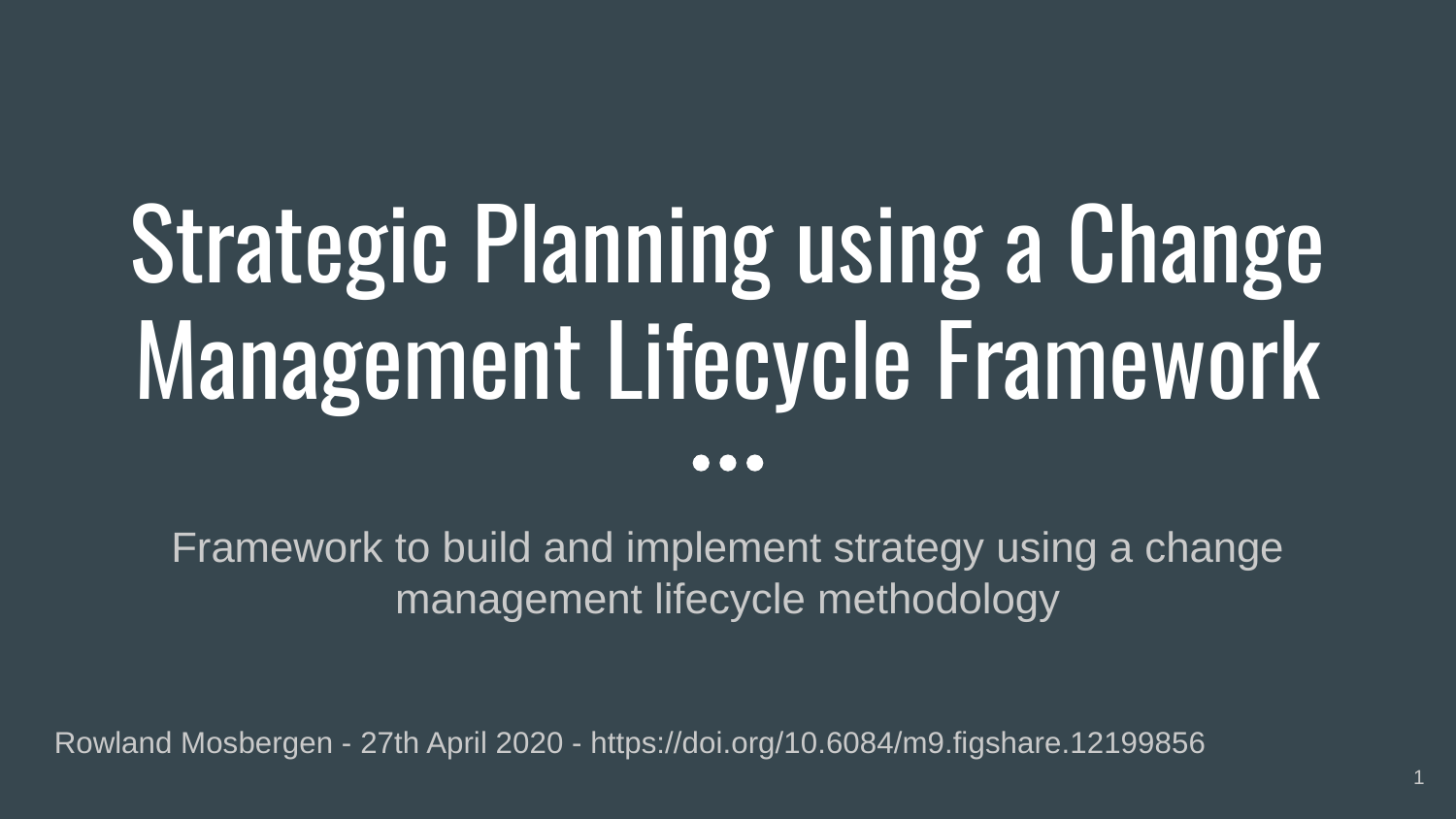

# Strategic Planning using a Change Management Lifecycle Framework
Framework to build and implement strategy using a change management lifecycle methodology
Rowland Mosbergen - 27th April 2020 - https://doi.org/10.6084/m9.figshare.12199856
1